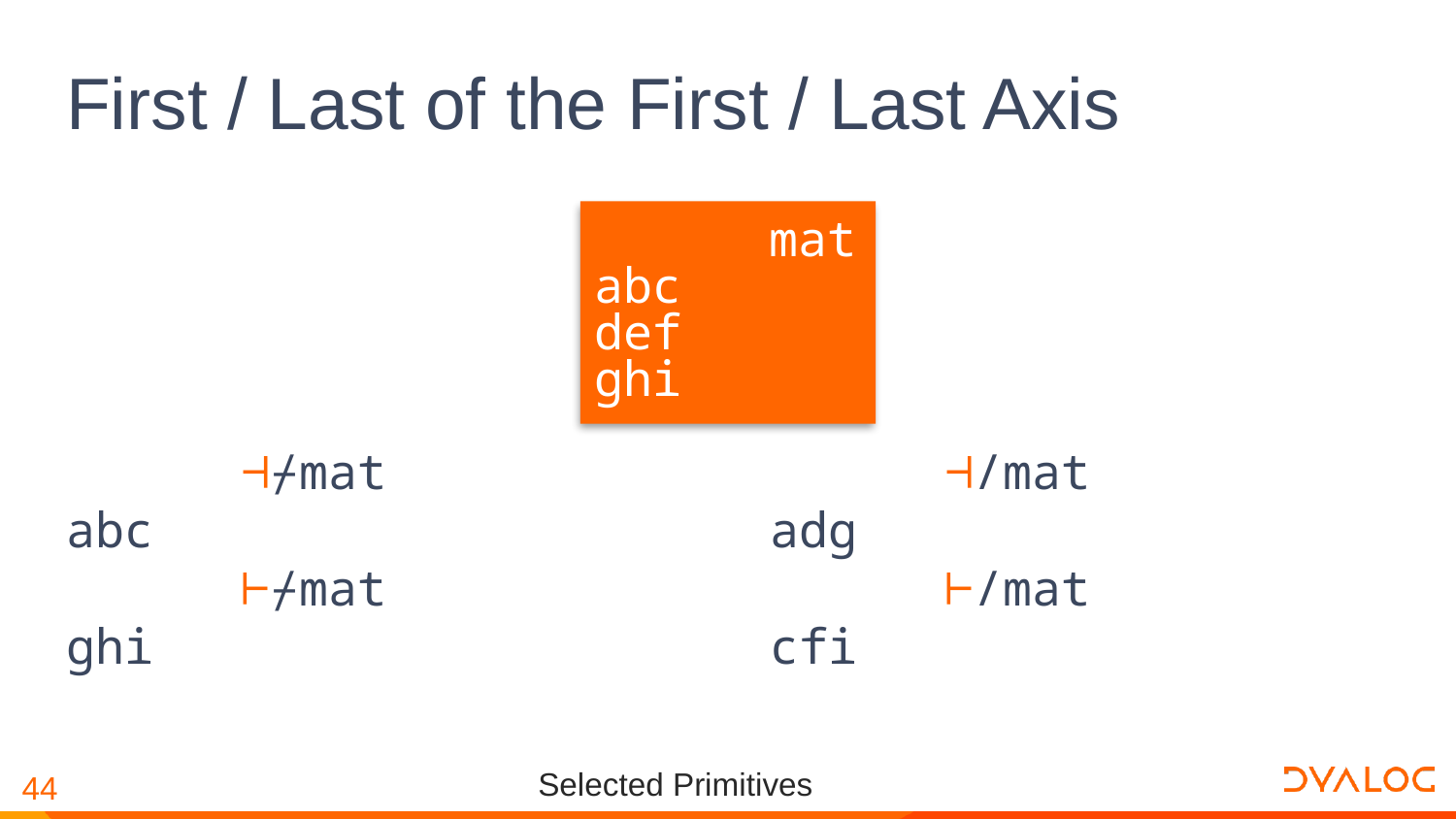

# First / Last of the First / Last Axis

      ⊣⌿mat
abc
      ⊢⌿mat
ghi

      mat
abc
def
ghi

      ⊣/mat
adg
      ⊢/mat
cfi